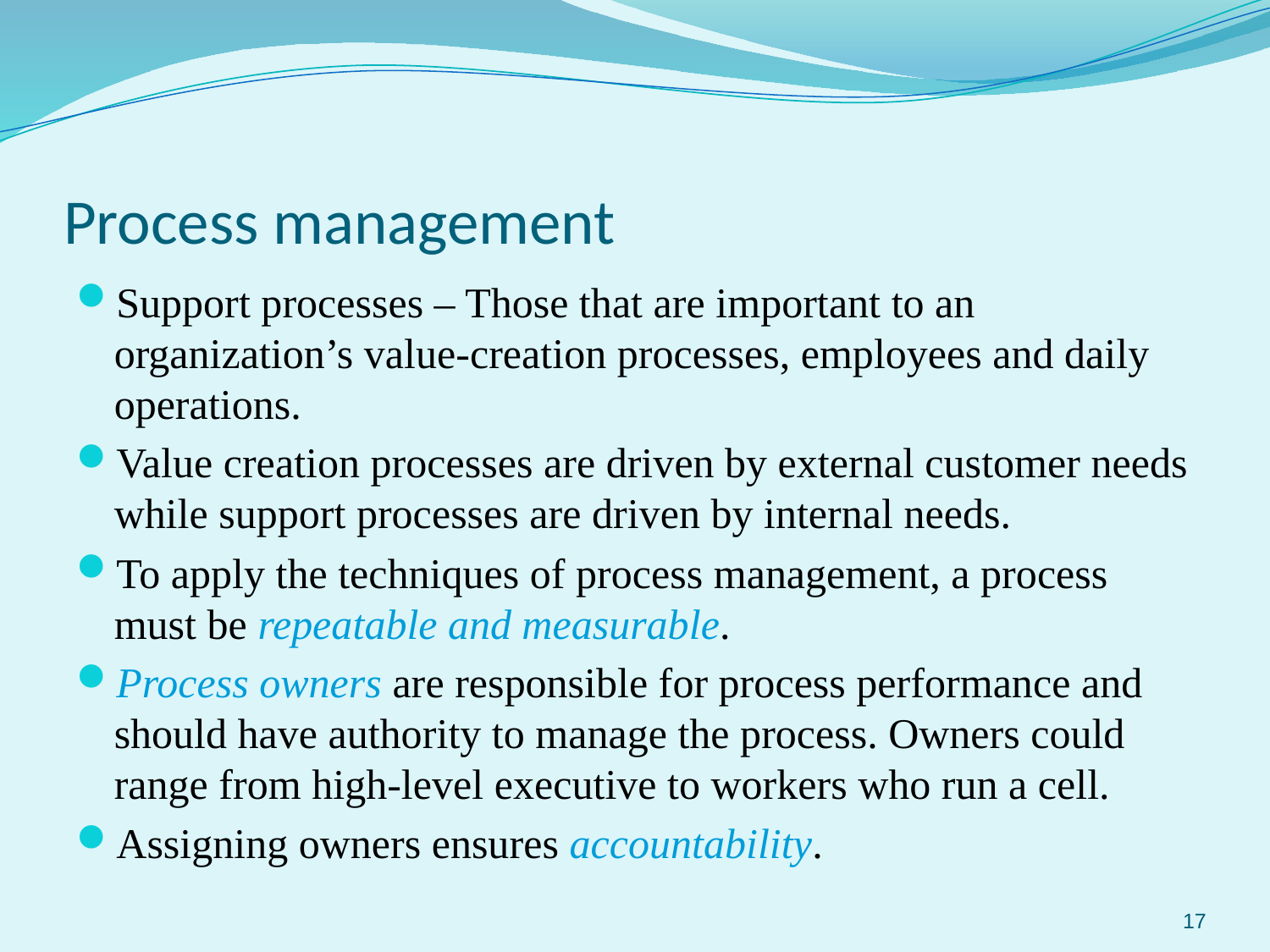

# Process management
Support processes – Those that are important to an organization’s value-creation processes, employees and daily operations.
Value creation processes are driven by external customer needs while support processes are driven by internal needs.
To apply the techniques of process management, a process must be repeatable and measurable.
Process owners are responsible for process performance and should have authority to manage the process. Owners could range from high-level executive to workers who run a cell.
Assigning owners ensures accountability.
17